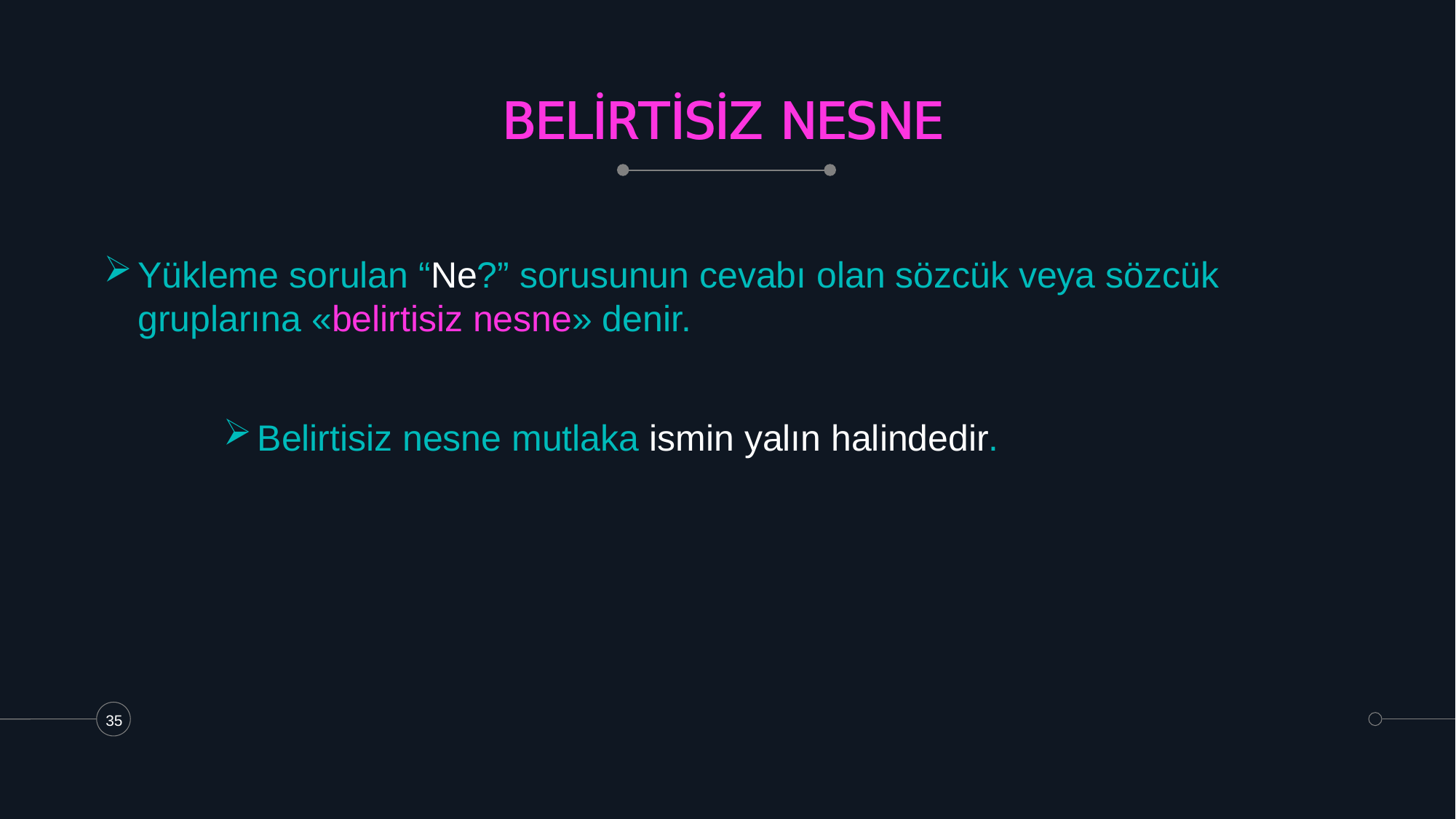

# BELİRTİSİZ NESNE
Yükleme sorulan “Ne?” sorusunun cevabı olan sözcük veya sözcük gruplarına «belirtisiz nesne» denir.
Belirtisiz nesne mutlaka ismin yalın halindedir.
35